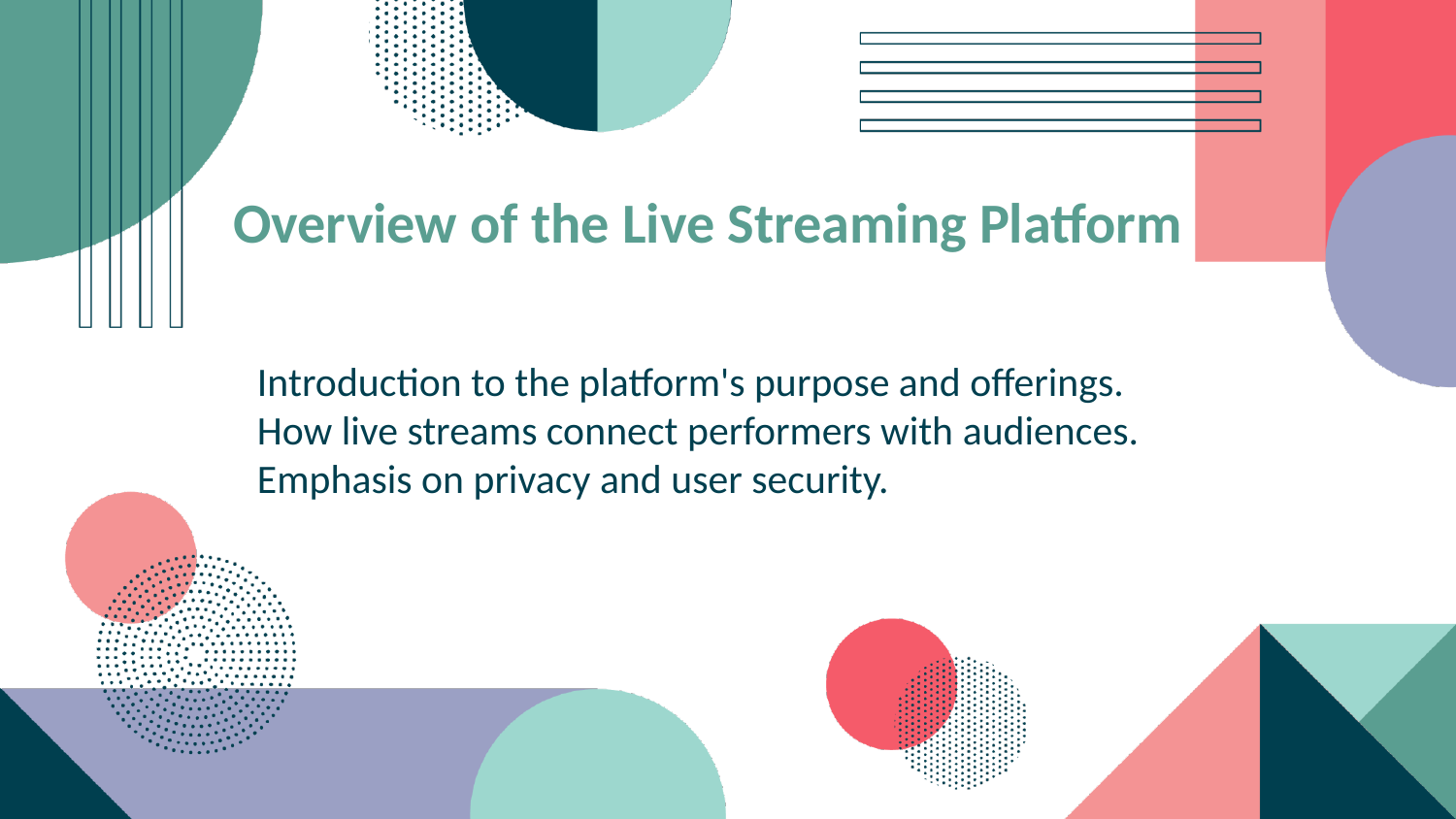

Overview of the Live Streaming Platform
Introduction to the platform's purpose and offerings.
How live streams connect performers with audiences.
Emphasis on privacy and user security.